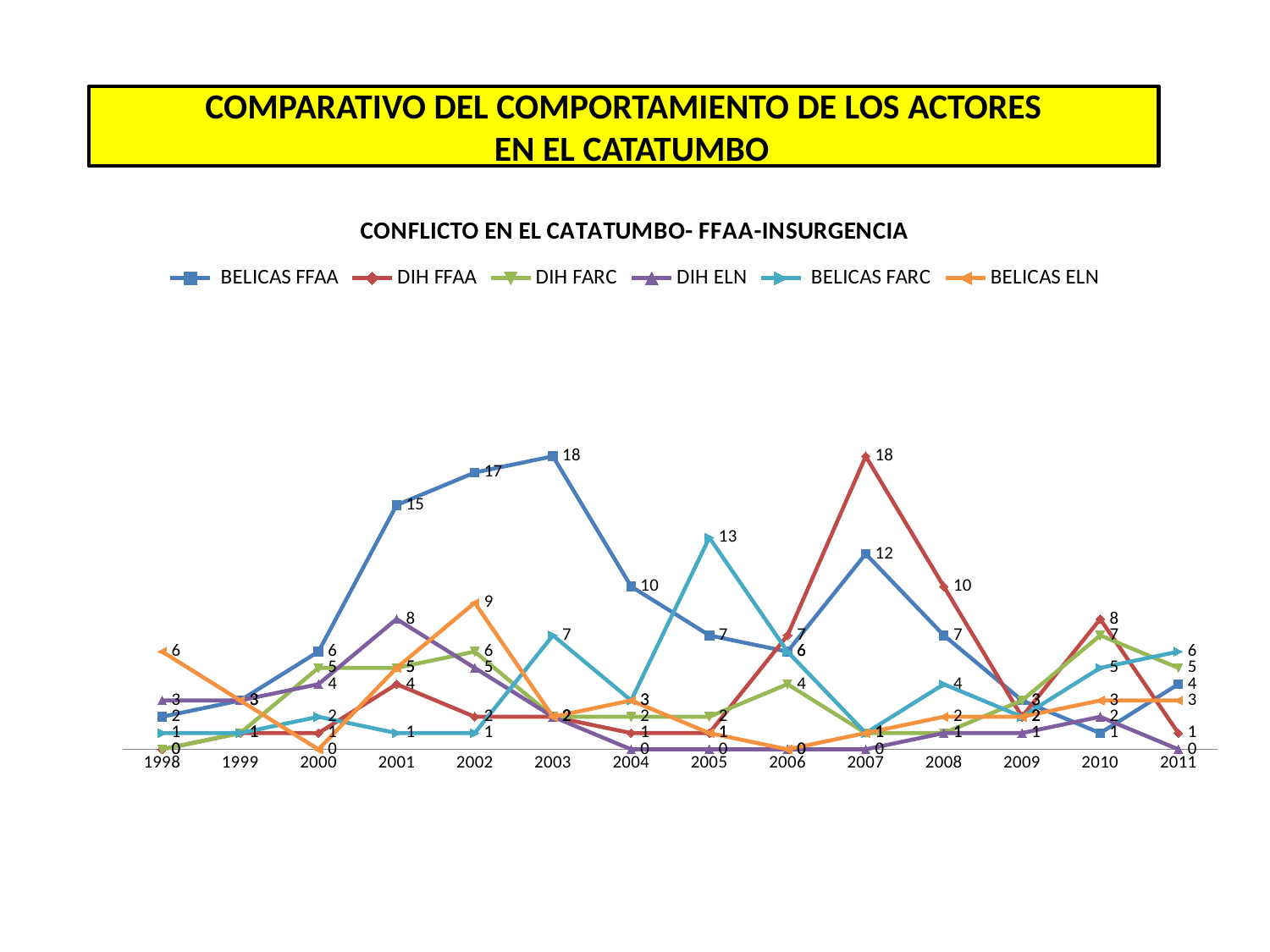

COMPARATIVO DEL COMPORTAMIENTO DE LOS ACTORES
  EN EL CATATUMBO

### Chart: CONFLICTO EN EL CATATUMBO- FFAA-INSURGENCIA

| Category |  BELICAS FFAA | DIH FFAA | DIH FARC | DIH ELN |  BELICAS FARC | BELICAS ELN |
|---|---|---|---|---|---|---|
| 1998 | 2.0 | 0.0 | 0.0 | 3.0 | 1.0 | 6.0 |
| 1999 | 3.0 | 1.0 | 1.0 | 3.0 | 1.0 | 3.0 |
| 2000 | 6.0 | 1.0 | 5.0 | 4.0 | 2.0 | 0.0 |
| 2001 | 15.0 | 4.0 | 5.0 | 8.0 | 1.0 | 5.0 |
| 2002 | 17.0 | 2.0 | 6.0 | 5.0 | 1.0 | 9.0 |
| 2003 | 18.0 | 2.0 | 2.0 | 2.0 | 7.0 | 2.0 |
| 2004 | 10.0 | 1.0 | 2.0 | 0.0 | 3.0 | 3.0 |
| 2005 | 7.0 | 1.0 | 2.0 | 0.0 | 13.0 | 1.0 |
| 2006 | 6.0 | 7.0 | 4.0 | 0.0 | 6.0 | 0.0 |
| 2007 | 12.0 | 18.0 | 1.0 | 0.0 | 1.0 | 1.0 |
| 2008 | 7.0 | 10.0 | 1.0 | 1.0 | 4.0 | 2.0 |
| 2009 | 3.0 | 2.0 | 3.0 | 1.0 | 2.0 | 2.0 |
| 2010 | 1.0 | 8.0 | 7.0 | 2.0 | 5.0 | 3.0 |
| 2011 | 4.0 | 1.0 | 5.0 | 0.0 | 6.0 | 3.0 |